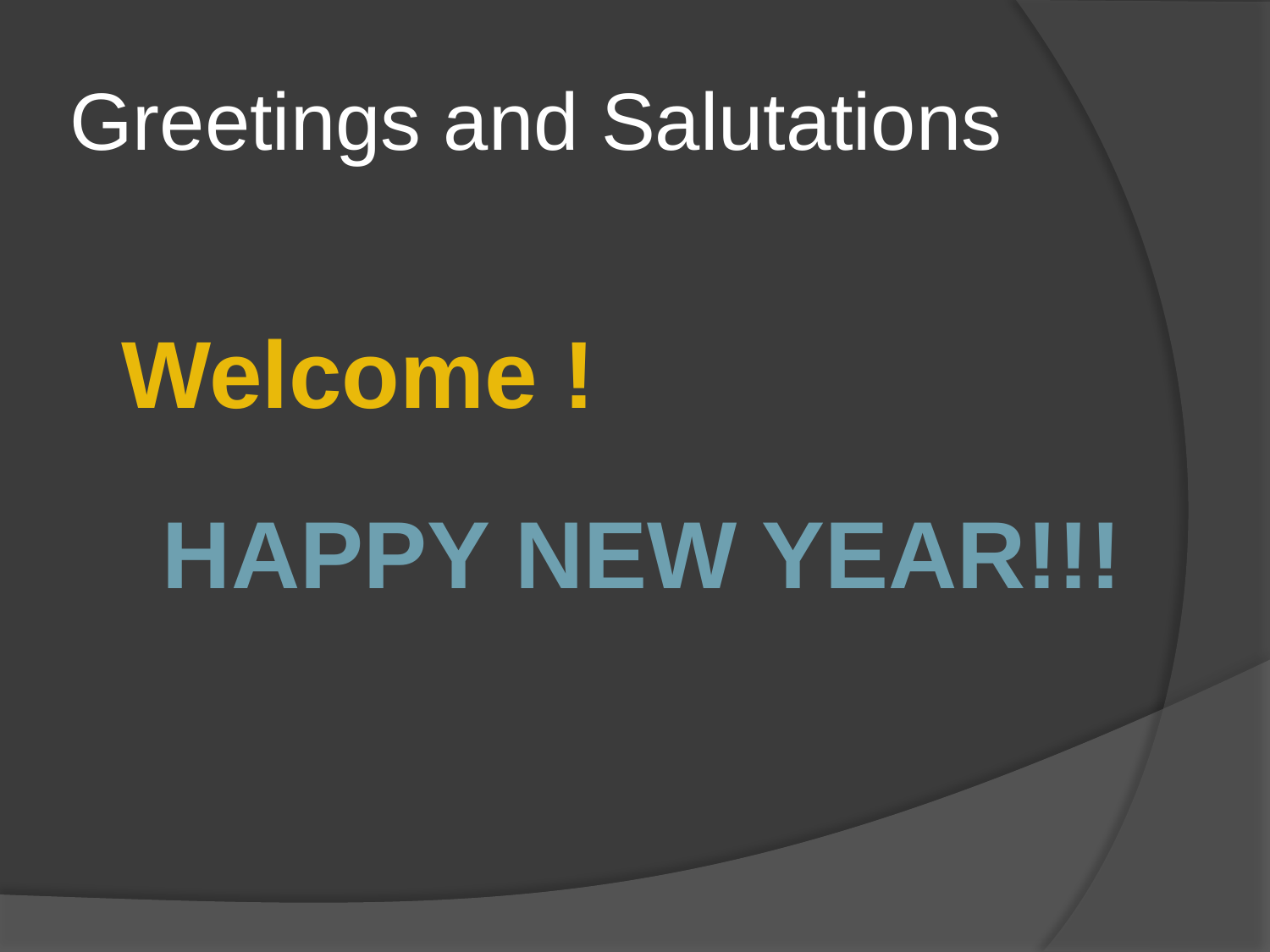

# Greetings and Salutations
Welcome !
Happy New Year!!!